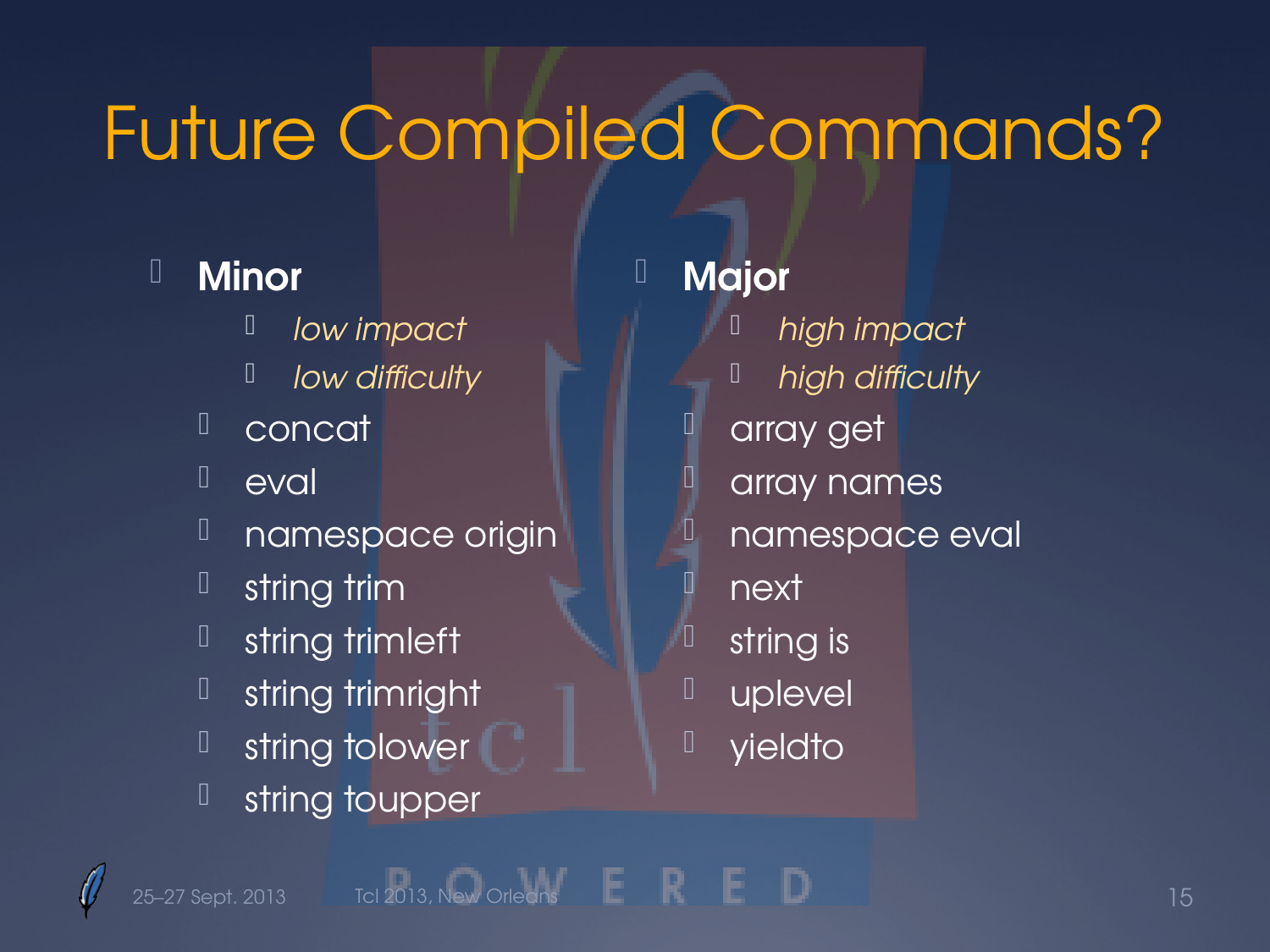

# Future Compiled Commands?
Minor
low impact
low difficulty
concat
eval
namespace origin
string trim
string trimleft
string trimright
string tolower
string toupper
Major
high impact
high difficulty
array get
array names
namespace eval
next
string is
uplevel
yieldto
25–27 Sept. 2013
Tcl 2013, New Orleans
15